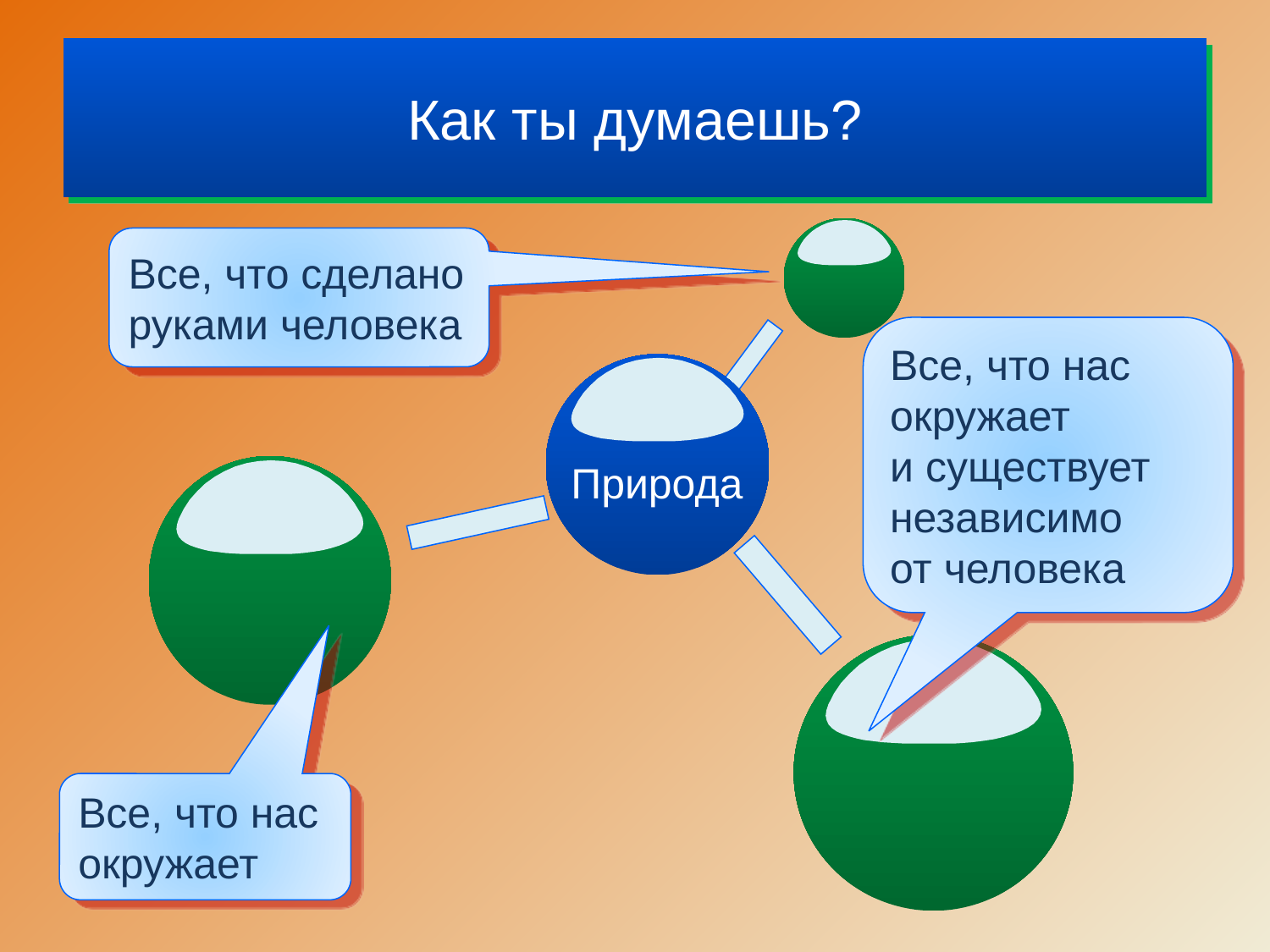

# Как ты думаешь?

Все, что сделано
руками человека

Природа
Все, что нас окружает
и существует независимо
от человека

Все, что нас
окружает